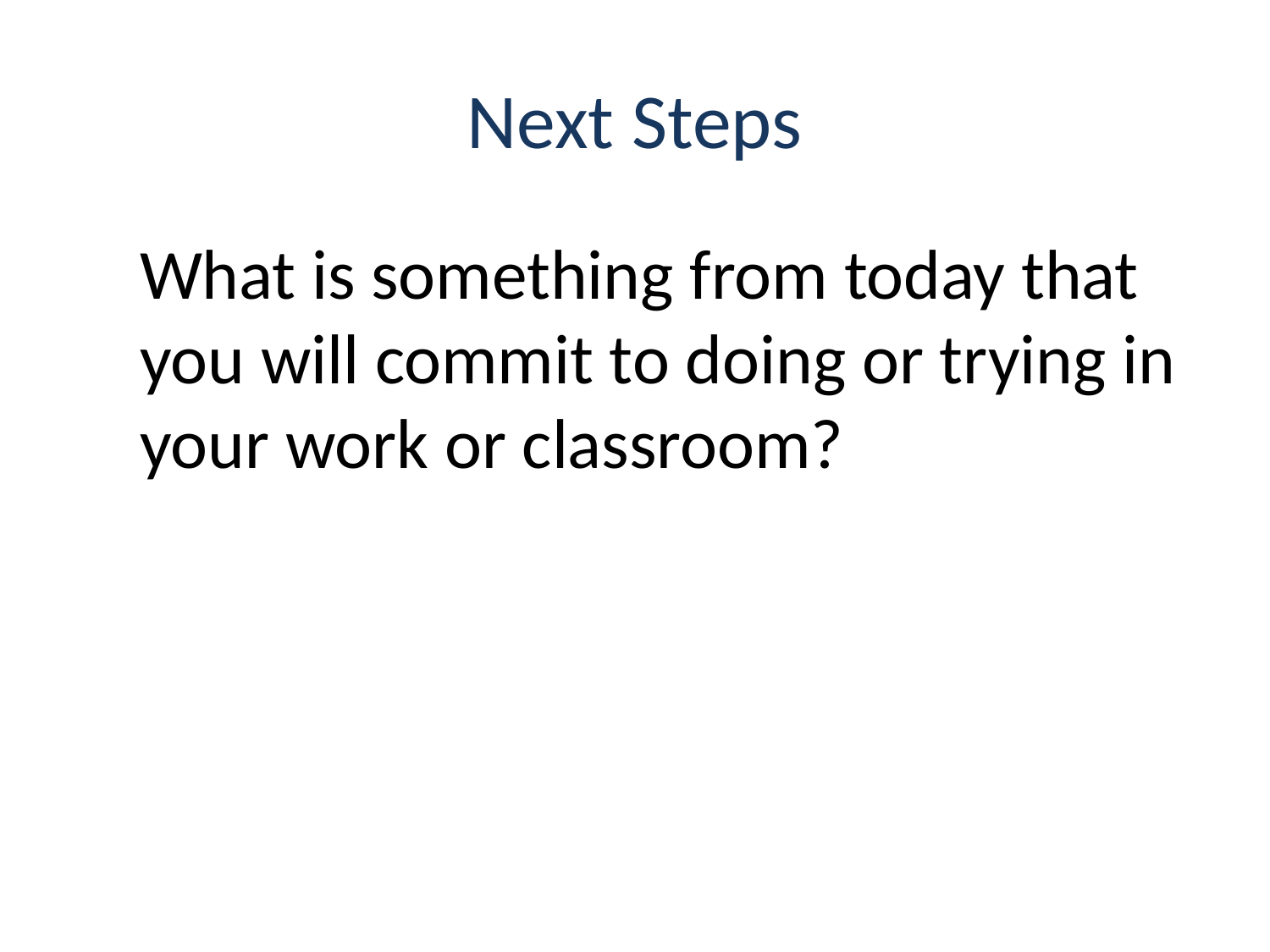

# Next Steps
What is something from today that you will commit to doing or trying in your work or classroom?